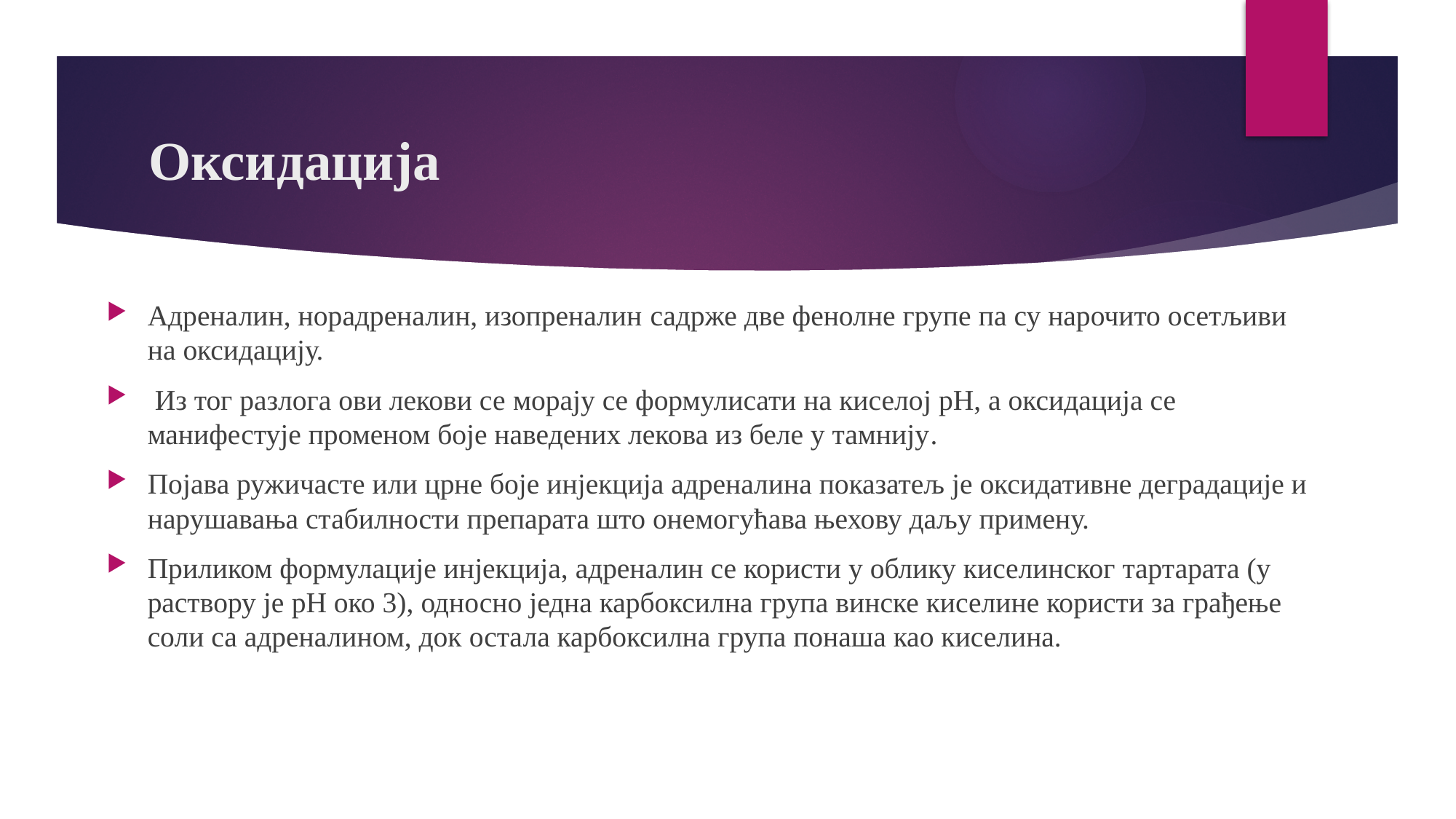

# Оксидација
Адреналин, норадреналин, изопреналин садрже две фенолне групе па су нарочито осетљиви на оксидацију.
 Из тог разлога ови лекови се морају се формулисати на киселој pH, а оксидација се манифестује променом боје наведених лекова из беле у тамнију.
Појава ружичасте или црне боје инјекција адреналина показатељ је оксидативне деградације и нарушавања стабилности препарата што онемогућава њехову даљу примену.
Приликом формулације инјекција, адреналин се користи у облику киселинског тартарата (у раствору је pH око 3), односно једна карбоксилна група винске киселине користи за грађење соли са адреналином, док остала карбоксилна група понаша као киселина.